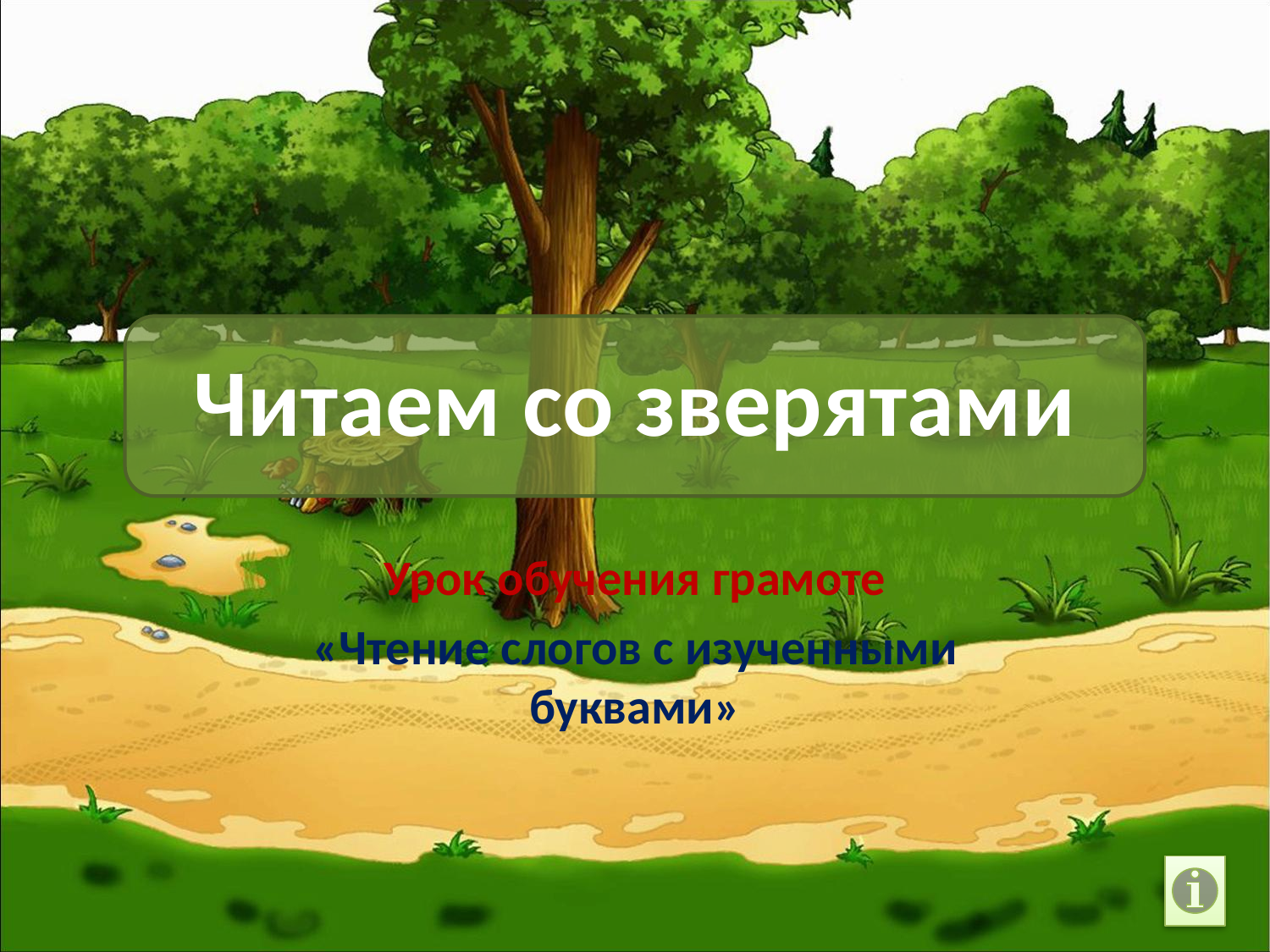

# Читаем со зверятами

Урок обучения грамоте
«Чтение слогов с изученными буквами»